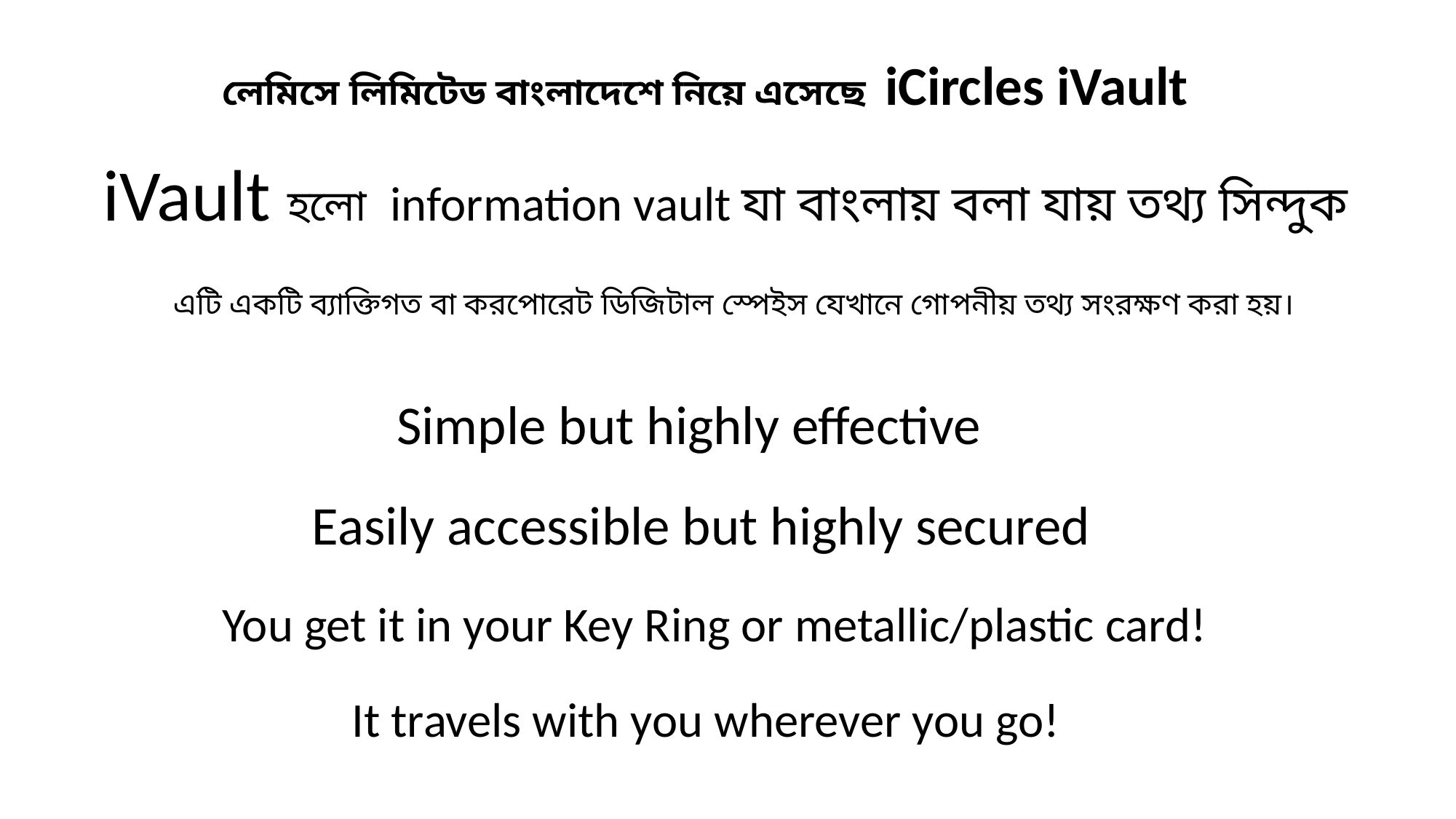

লেমিসে লিমিটেড বাংলাদেশে নিয়ে এসেছে  iCircles iVault
 iVault হলো  information vault যা বাংলায় বলা যায় তথ্য সিন্দুক
এটি একটি ব্যাক্তিগত বা করপোরেট ডিজিটাল স্পেইস যেখানে গোপনীয় তথ্য সংরক্ষণ করা হয়।
Simple but highly effective
Easily accessible but highly secured
You get it in your Key Ring or metallic/plastic card!
It travels with you wherever you go!